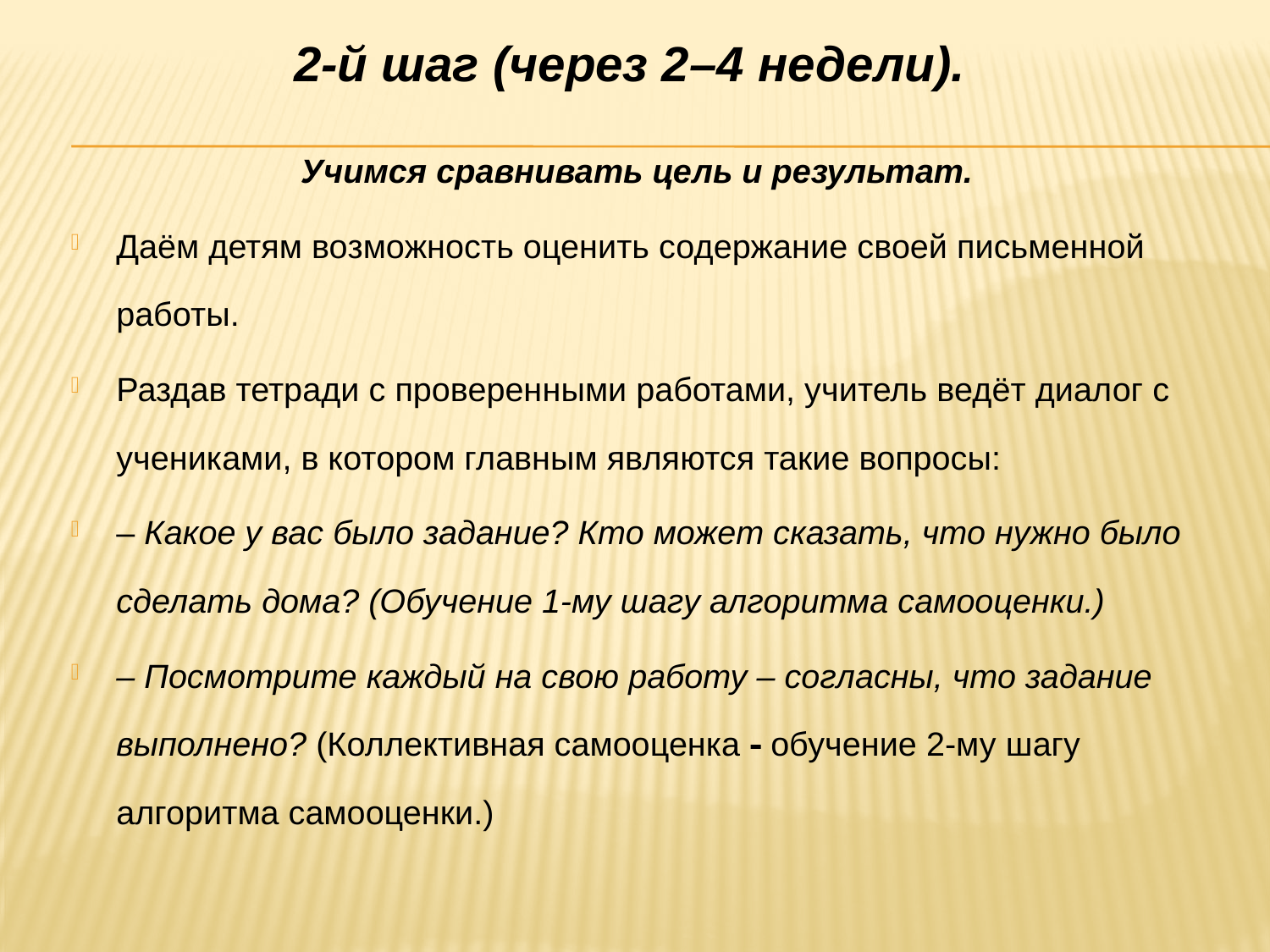

2-й шаг (через 2–4 недели).

Учимся сравнивать цель и результат.
Даём детям возможность оценить содержание своей письменной работы.
Раздав тетради с проверенными работами, учитель ведёт диалог с учениками, в котором главным являются такие вопросы:
– Какое у вас было задание? Кто может сказать, что нужно было сделать дома? (Обучение 1-му шагу алгоритма самооценки.)
– Посмотрите каждый на свою работу – согласны, что задание выполнено? (Коллективная самооценка − обучение 2-му шагу алгоритма самооценки.)